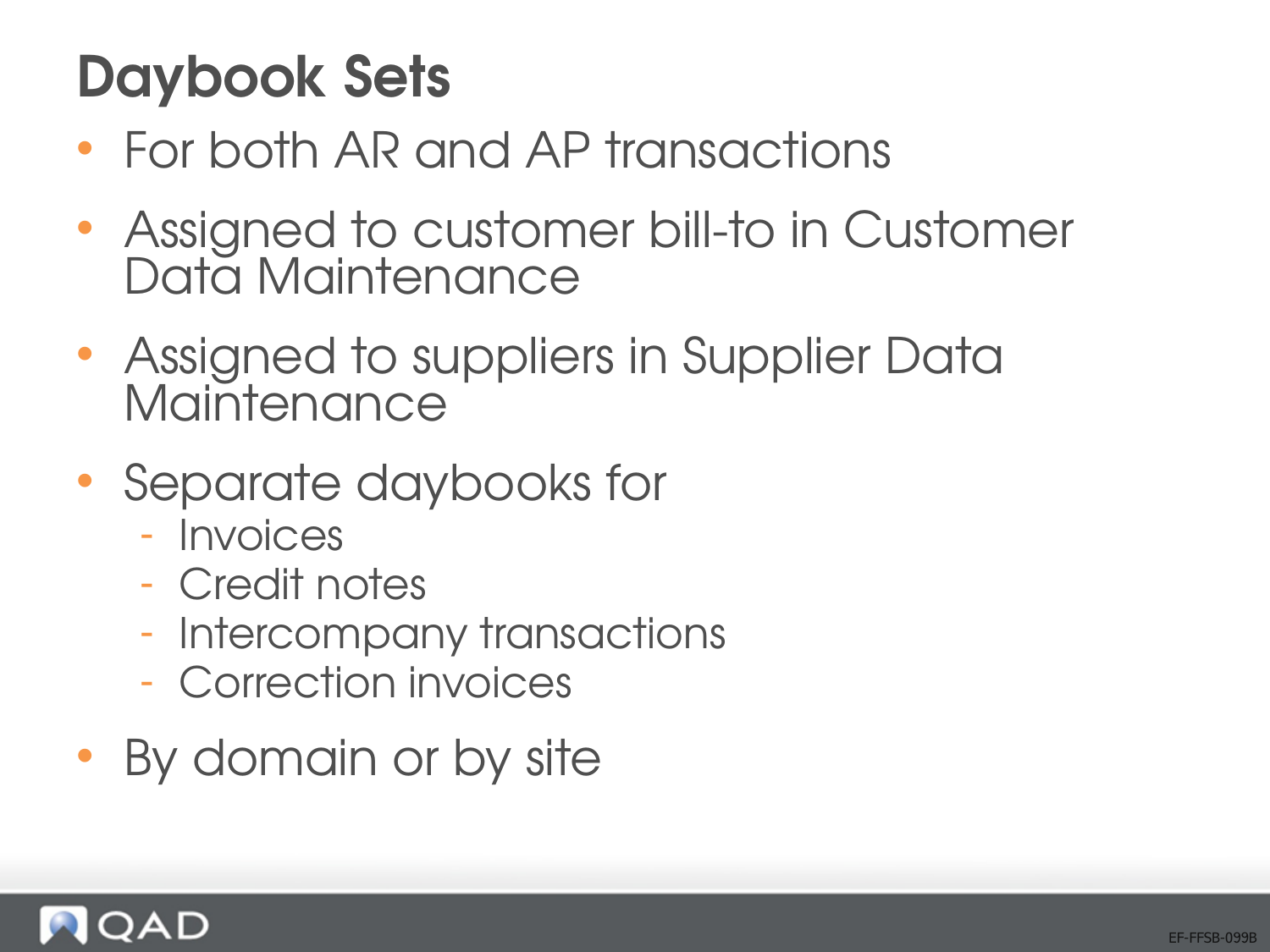

# Daybook Sets
For both AR and AP transactions
Assigned to customer bill-to in Customer Data Maintenance
Assigned to suppliers in Supplier Data Maintenance
Separate daybooks for
Invoices
Credit notes
Intercompany transactions
Correction invoices
By domain or by site
EF-FFSB-099B